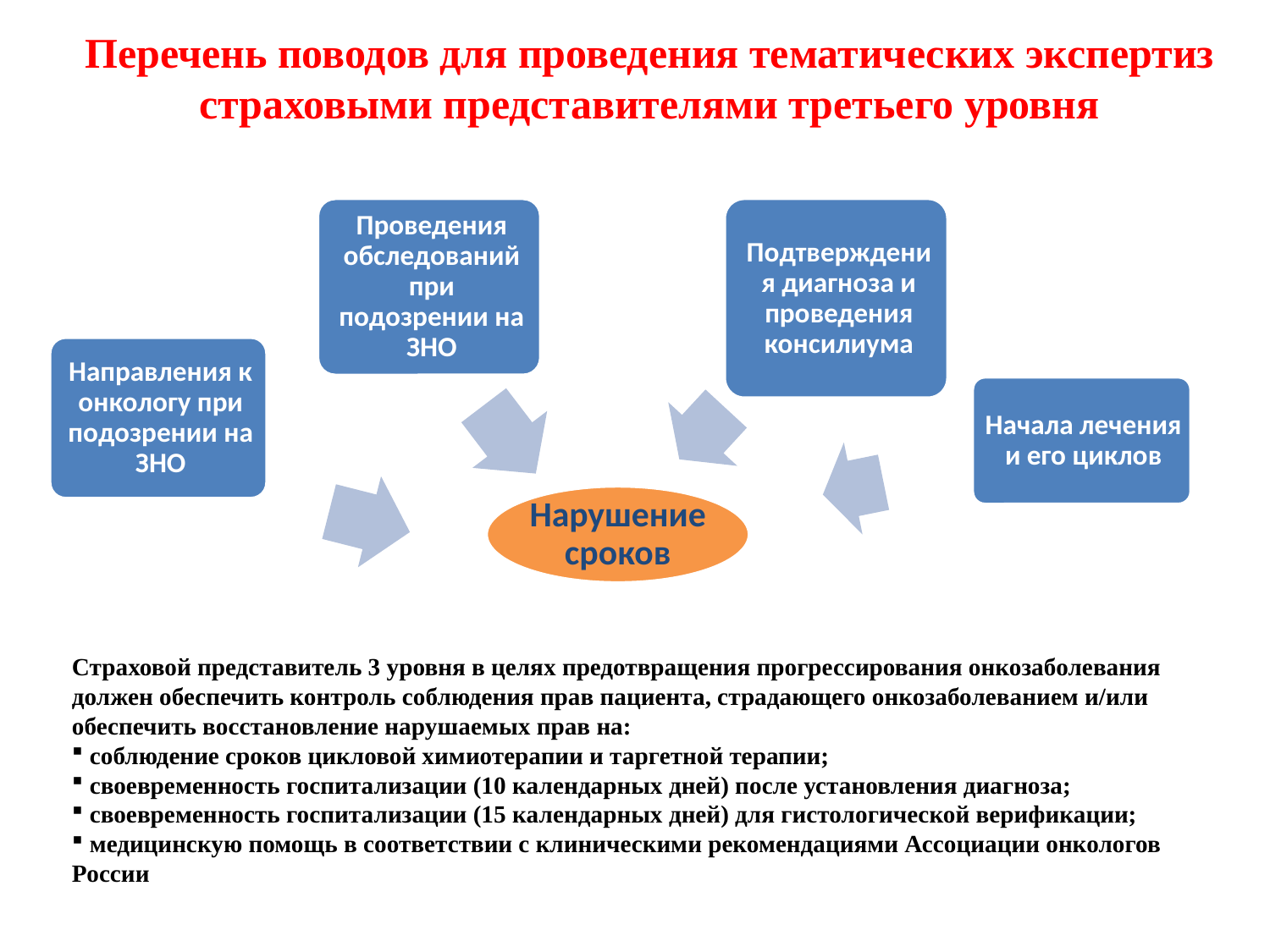

Перечень поводов для проведения тематических экспертиз страховыми представителями третьего уровня
Нарушение сроков
Направления к онкологу при подозрении на ЗНО
Проведения обследований при подозрении на ЗНО
Подтверждения диагноза и проведения консилиума
Начала лечения и его циклов
Страховой представитель 3 уровня в целях предотвращения прогрессирования онкозаболевания должен обеспечить контроль соблюдения прав пациента, страдающего онкозаболеванием и/или обеспечить восстановление нарушаемых прав на:
 соблюдение сроков цикловой химиотерапии и таргетной терапии;
 своевременность госпитализации (10 календарных дней) после установления диагноза;
 своевременность госпитализации (15 календарных дней) для гистологической верификации;
 медицинскую помощь в соответствии с клиническими рекомендациями Ассоциации онкологов России